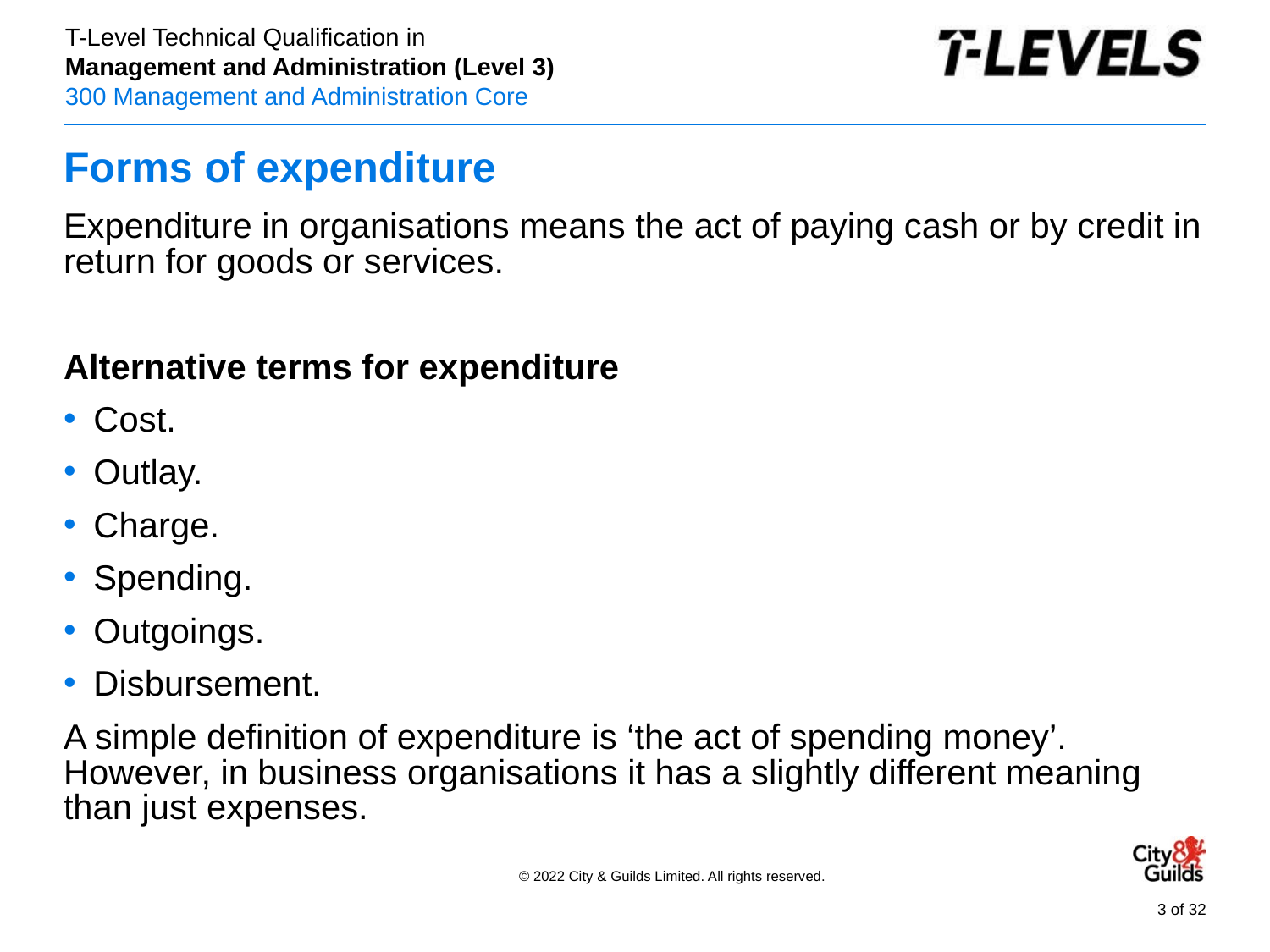

# Forms of expenditure
Expenditure in organisations means the act of paying cash or by credit in return for goods or services.

Alternative terms for expenditure
Cost.
Outlay.
Charge.
Spending.
Outgoings.
Disbursement.
A simple definition of expenditure is ‘the act of spending money’. However, in business organisations it has a slightly different meaning than just expenses.